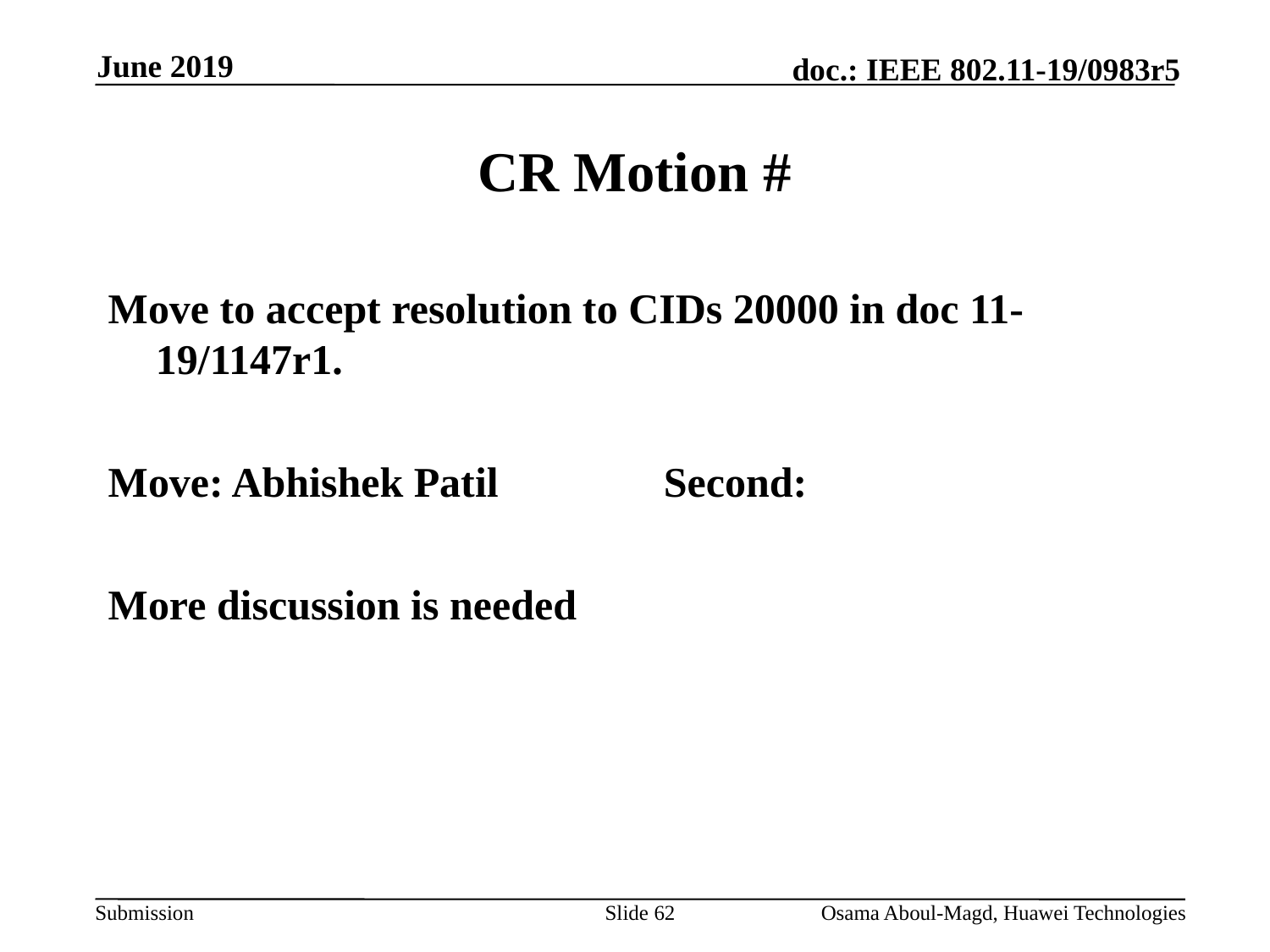

June 2019
# CR Motion #
Move to accept resolution to CIDs 20000 in doc 11-19/1147r1.

Move: Abhishek Patil		Second:

More discussion is needed
Slide 62
Osama Aboul-Magd, Huawei Technologies